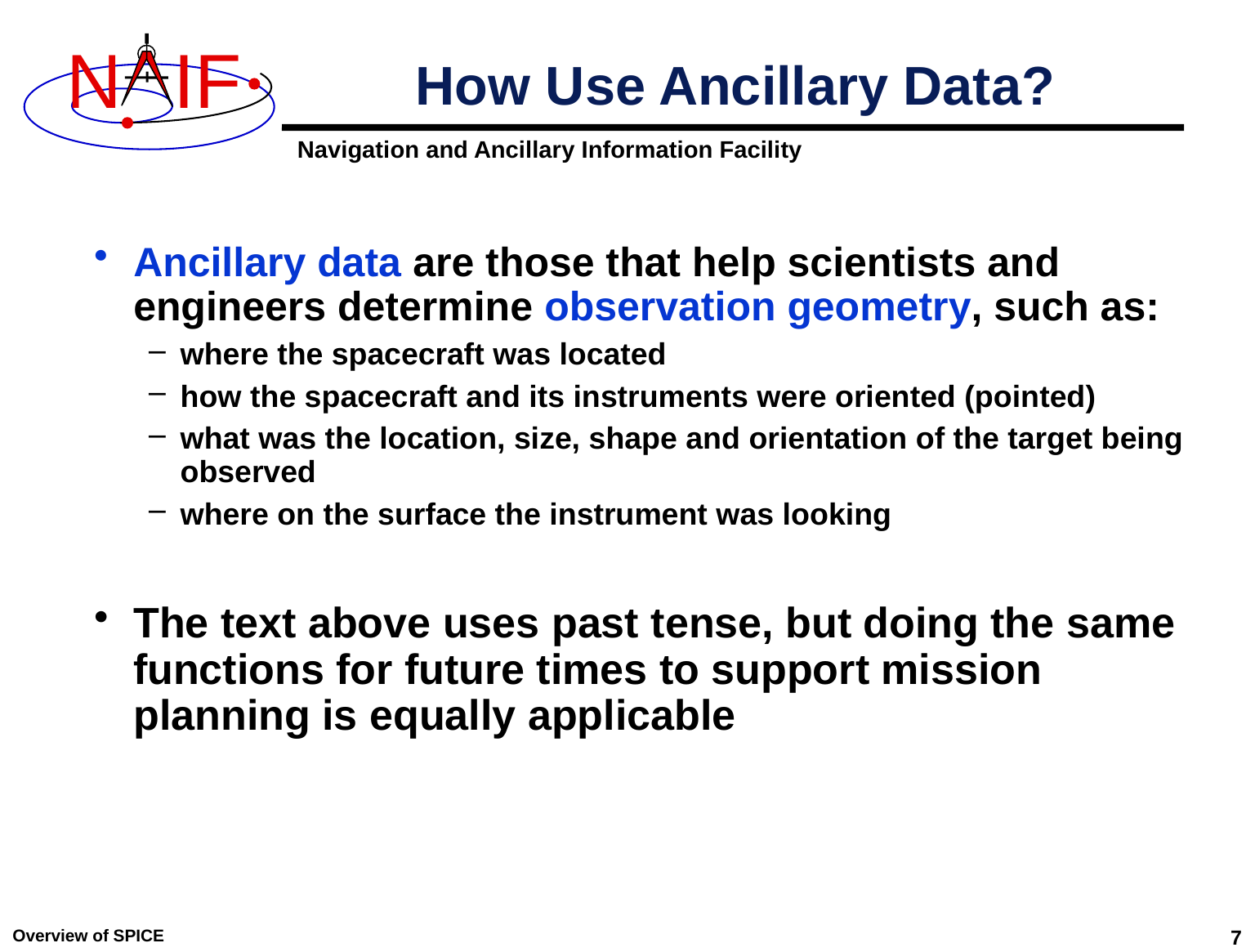

# How Use Ancillary Data?
Ancillary data are those that help scientists and engineers determine observation geometry, such as:
where the spacecraft was located
how the spacecraft and its instruments were oriented (pointed)
what was the location, size, shape and orientation of the target being observed
where on the surface the instrument was looking

The text above uses past tense, but doing the same functions for future times to support mission planning is equally applicable
Overview of SPICE
7